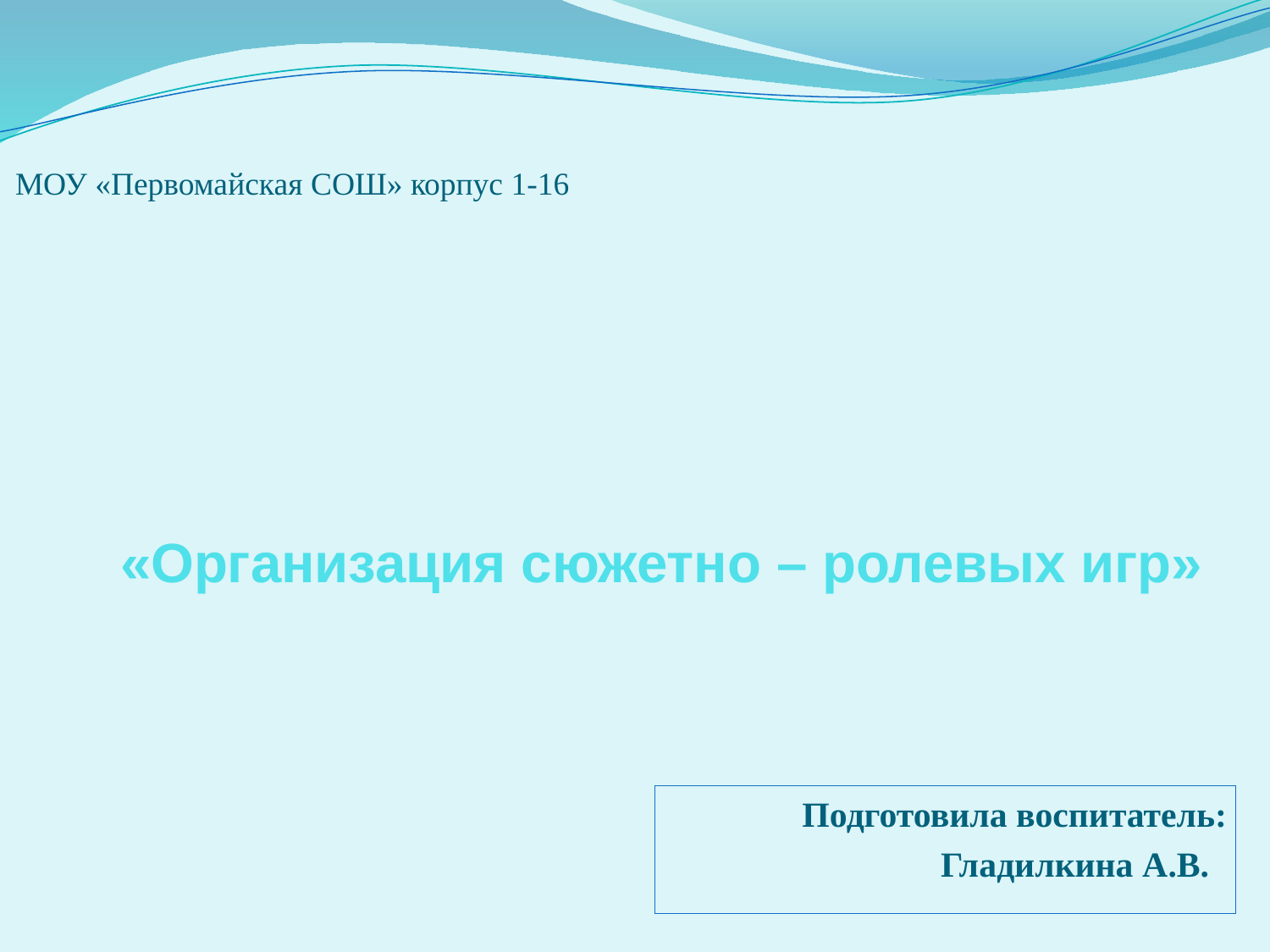

МОУ «Первомайская СОШ» корпус 1-16

# «Организация сюжетно – ролевых игр»
Подготовила воспитатель:
Гладилкина А.В.